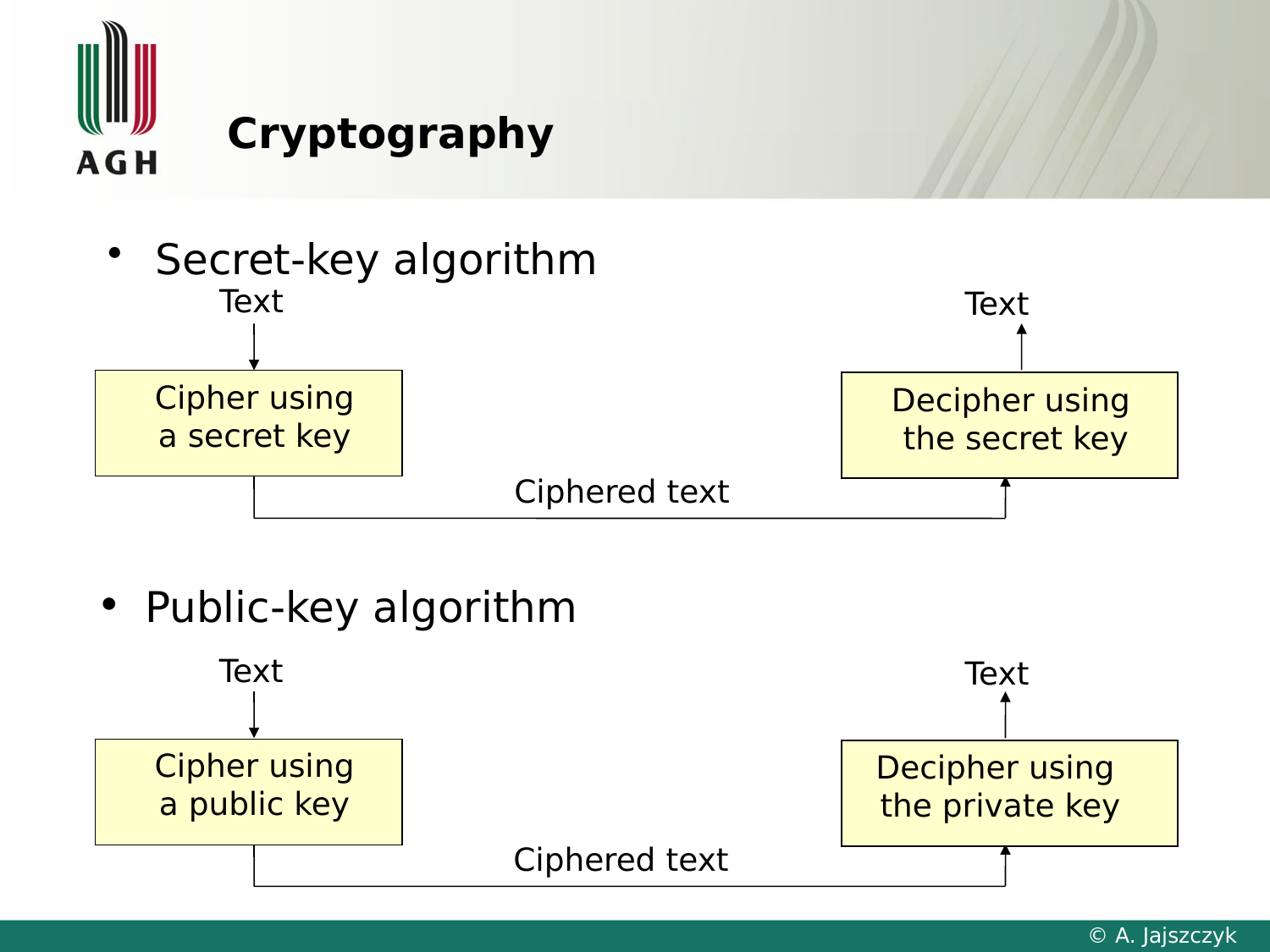

# Cryptography
Secret-key algorithm
Text
Text

Cipher using
a secret key

Decipher using
the secret key
Ciphered text

Public-key algorithm
Text
Text

Decipher using
the private key

Cipher using
a public key

Ciphered text